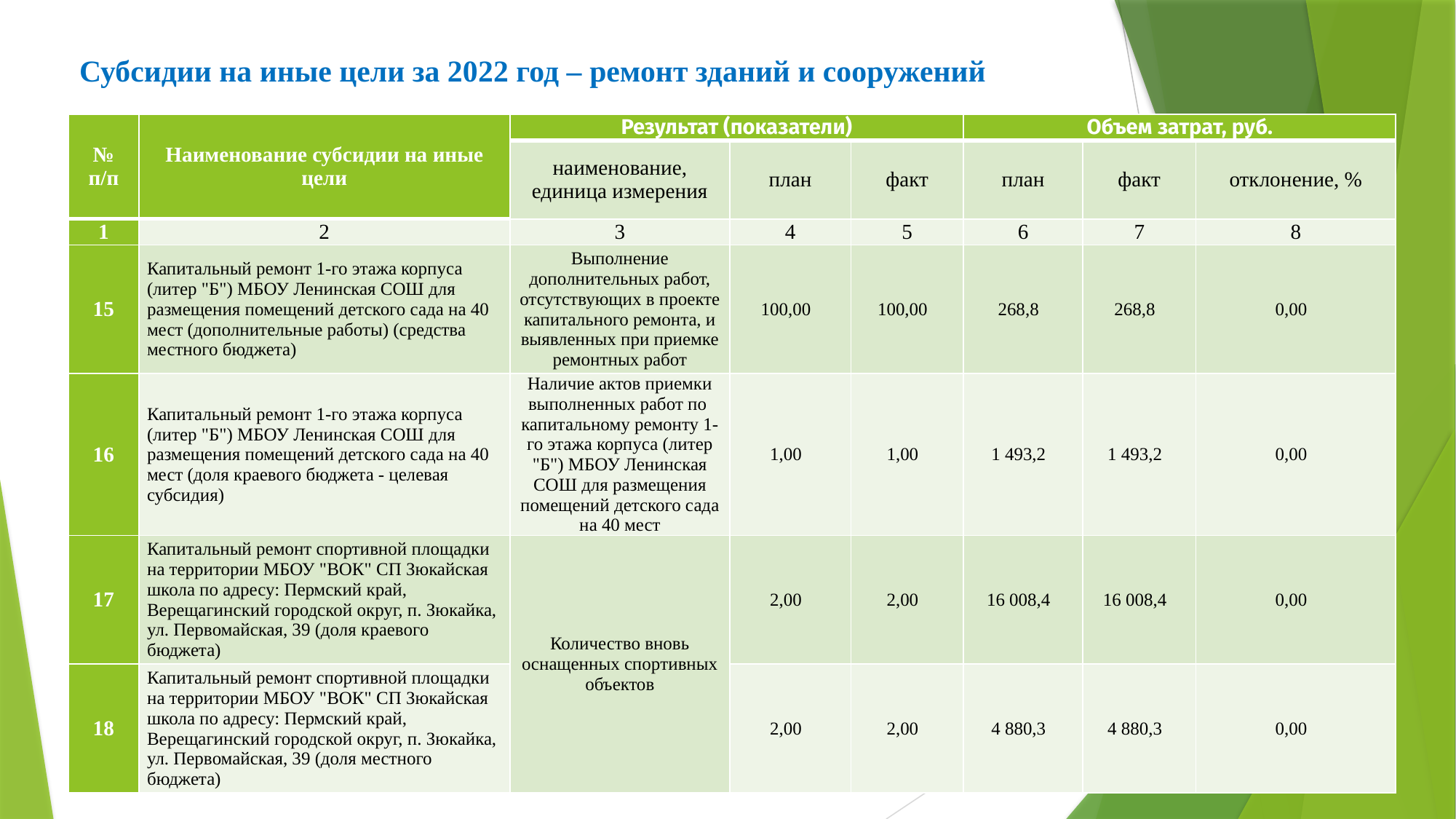

# Субсидии на иные цели за 2022 год – ремонт зданий и сооружений
| № п/п | Наименование субсидии на иные цели | Результат (показатели) |  |  | Объем затрат, руб. |  |  |
| --- | --- | --- | --- | --- | --- | --- | --- |
|  |  | наименование, единица измерения | план | факт | план | факт | отклонение, % |
| 1 | 2 | 3 | 4 | 5 | 6 | 7 | 8 |
| 15 | Капитальный ремонт 1-го этажа корпуса (литер "Б") МБОУ Ленинская СОШ для размещения помещений детского сада на 40 мест (дополнительные работы) (средства местного бюджета) | Выполнение дополнительных работ, отсутствующих в проекте капитального ремонта, и выявленных при приемке ремонтных работ | 100,00 | 100,00 | 268,8 | 268,8 | 0,00 |
| 16 | Капитальный ремонт 1-го этажа корпуса (литер "Б") МБОУ Ленинская СОШ для размещения помещений детского сада на 40 мест (доля краевого бюджета - целевая субсидия) | Наличие актов приемки выполненных работ по капитальному ремонту 1-го этажа корпуса (литер "Б") МБОУ Ленинская СОШ для размещения помещений детского сада на 40 мест | 1,00 | 1,00 | 1 493,2 | 1 493,2 | 0,00 |
| 17 | Капитальный ремонт спортивной площадки на территории МБОУ "ВОК" СП Зюкайская школа по адресу: Пермский край, Верещагинский городской округ, п. Зюкайка, ул. Первомайская, 39 (доля краевого бюджета) | Количество вновь оснащенных спортивных объектов | 2,00 | 2,00 | 16 008,4 | 16 008,4 | 0,00 |
| 18 | Капитальный ремонт спортивной площадки на территории МБОУ "ВОК" СП Зюкайская школа по адресу: Пермский край, Верещагинский городской округ, п. Зюкайка, ул. Первомайская, 39 (доля местного бюджета) |  | 2,00 | 2,00 | 4 880,3 | 4 880,3 | 0,00 |